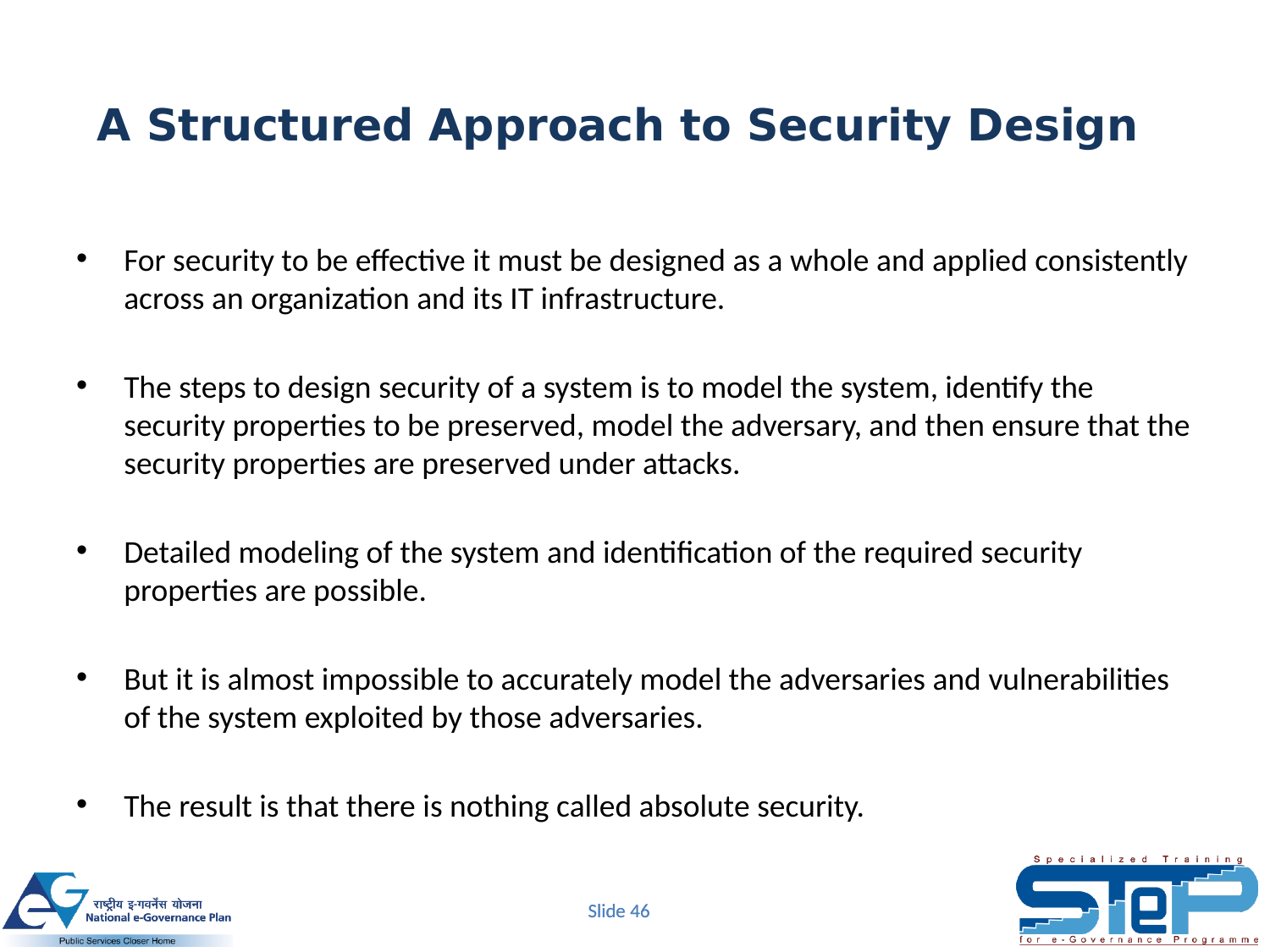

# A Structured Approach to Security Design
For security to be effective it must be designed as a whole and applied consistently across an organization and its IT infrastructure.

The steps to design security of a system is to model the system, identify the security properties to be preserved, model the adversary, and then ensure that the security properties are preserved under attacks.

Detailed modeling of the system and identification of the required security properties are possible.

But it is almost impossible to accurately model the adversaries and vulnerabilities of the system exploited by those adversaries.

The result is that there is nothing called absolute security.